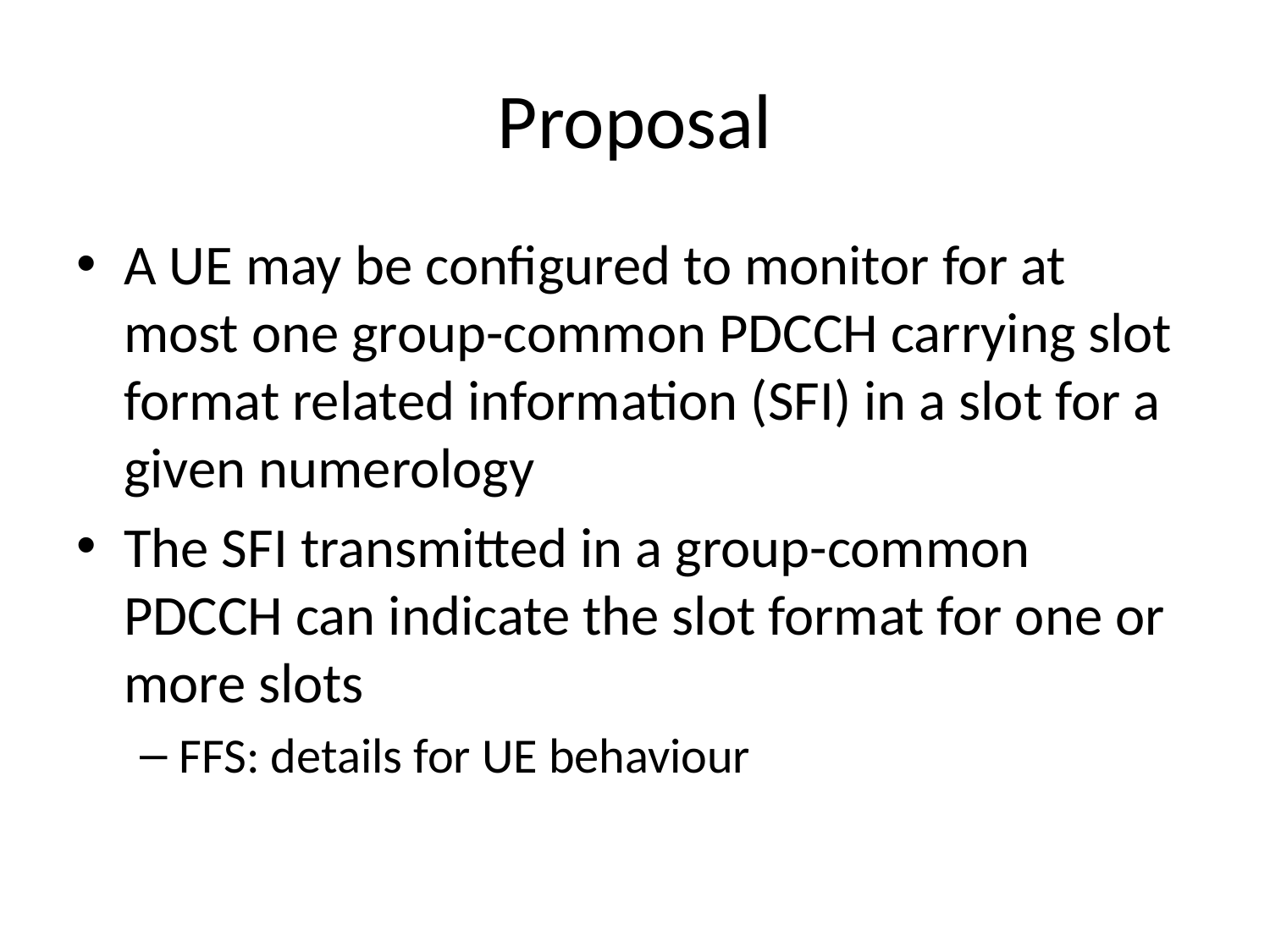

# Proposal
A UE may be configured to monitor for at most one group-common PDCCH carrying slot format related information (SFI) in a slot for a given numerology
The SFI transmitted in a group-common PDCCH can indicate the slot format for one or more slots
FFS: details for UE behaviour